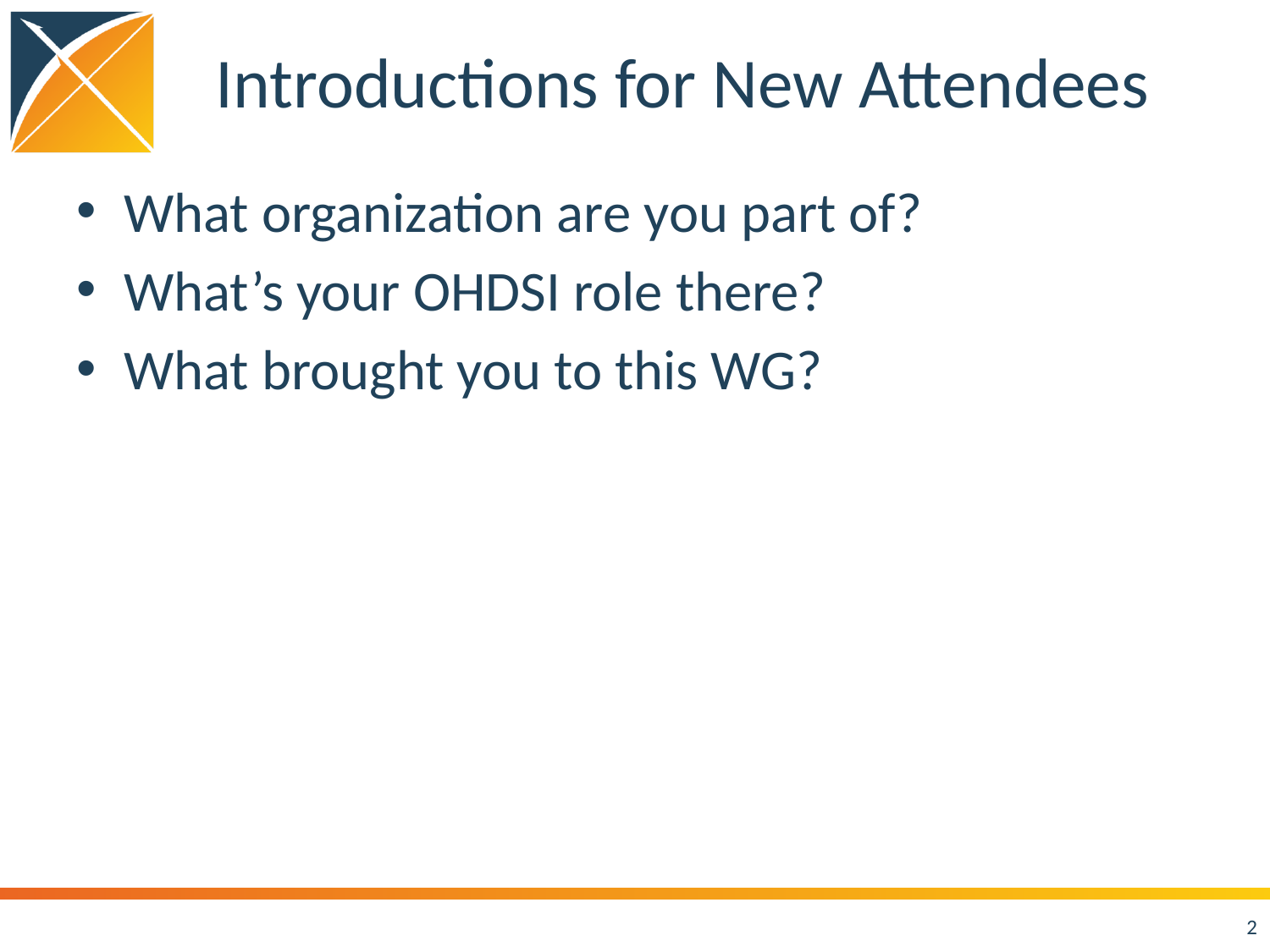

# Introductions for New Attendees
What organization are you part of?
What’s your OHDSI role there?
What brought you to this WG?
2